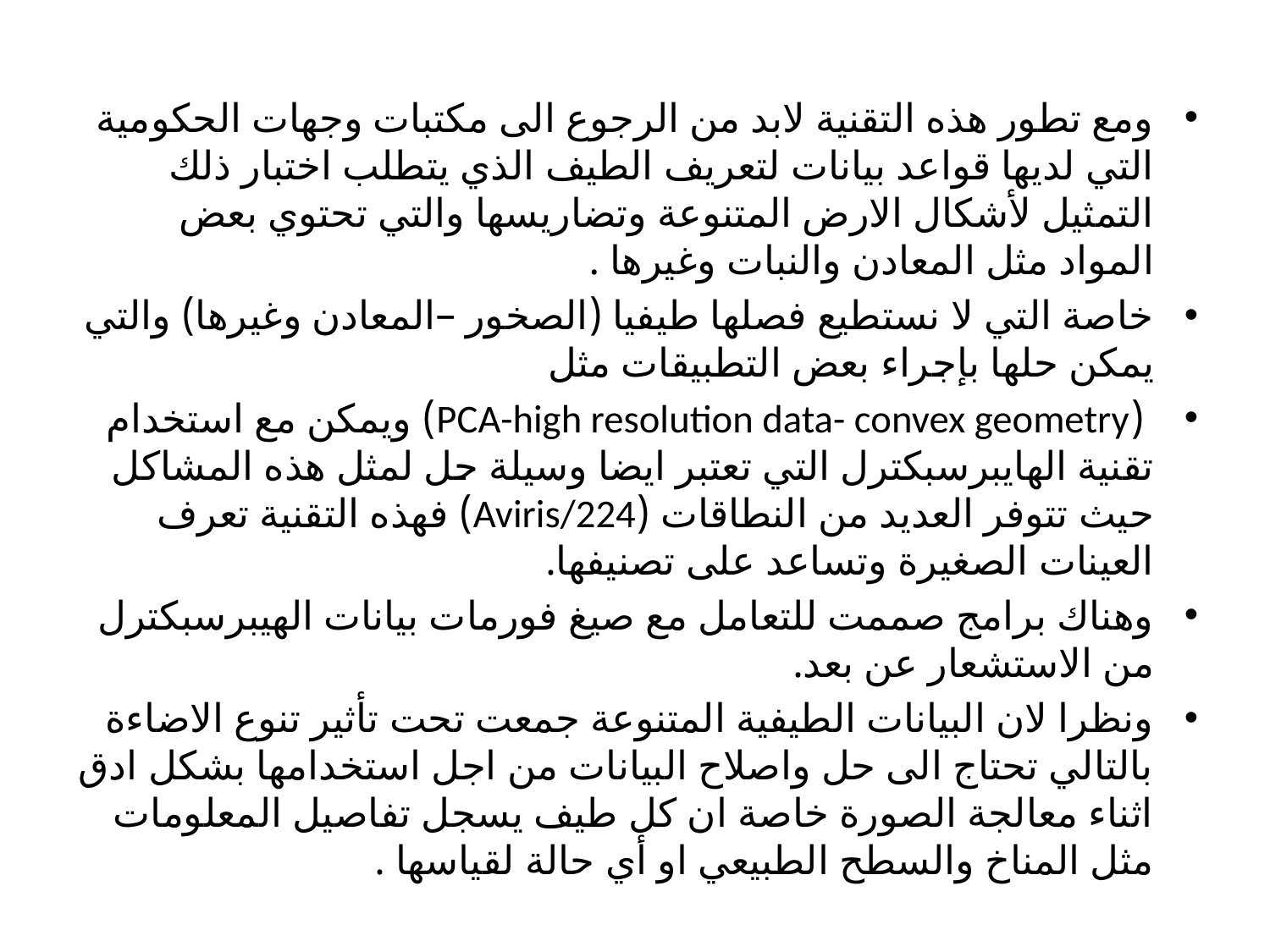

ومع تطور هذه التقنية لابد من الرجوع الى مكتبات وجهات الحكومية التي لديها قواعد بيانات لتعريف الطيف الذي يتطلب اختبار ذلك التمثيل لأشكال الارض المتنوعة وتضاريسها والتي تحتوي بعض المواد مثل المعادن والنبات وغيرها .
خاصة التي لا نستطيع فصلها طيفيا (الصخور –المعادن وغيرها) والتي يمكن حلها بإجراء بعض التطبيقات مثل
 (PCA-high resolution data- convex geometry) ويمكن مع استخدام تقنية الهايبرسبكترل التي تعتبر ايضا وسيلة حل لمثل هذه المشاكل حيث تتوفر العديد من النطاقات (Aviris/224) فهذه التقنية تعرف العينات الصغيرة وتساعد على تصنيفها.
وهناك برامج صممت للتعامل مع صيغ فورمات بيانات الهيبرسبكترل من الاستشعار عن بعد.
ونظرا لان البيانات الطيفية المتنوعة جمعت تحت تأثير تنوع الاضاءة بالتالي تحتاج الى حل واصلاح البيانات من اجل استخدامها بشكل ادق اثناء معالجة الصورة خاصة ان كل طيف يسجل تفاصيل المعلومات مثل المناخ والسطح الطبيعي او أي حالة لقياسها .